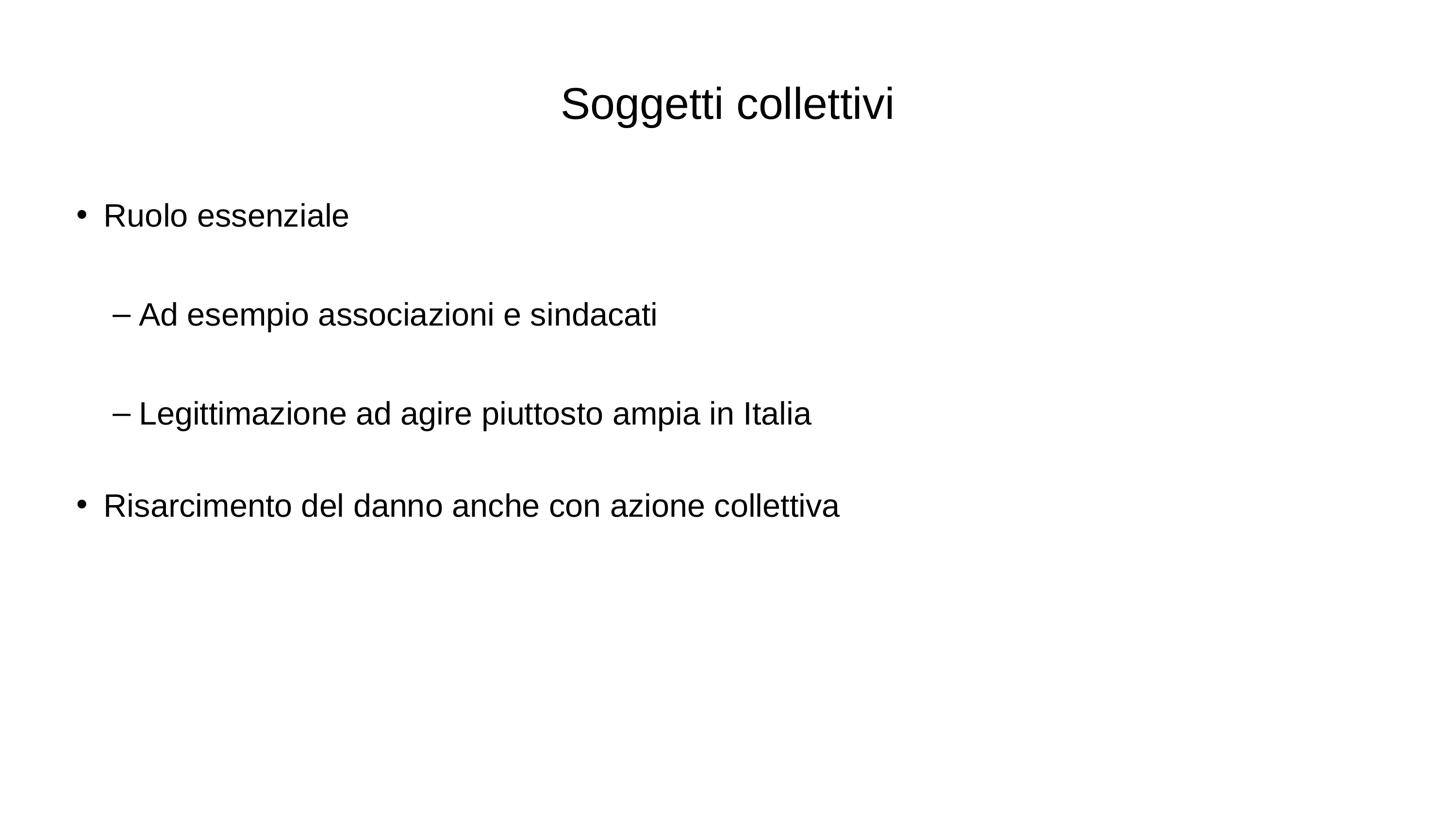

# Soggetti collettivi
Ruolo essenziale

Ad esempio associazioni e sindacati

Legittimazione ad agire piuttosto ampia in Italia

Risarcimento del danno anche con azione collettiva